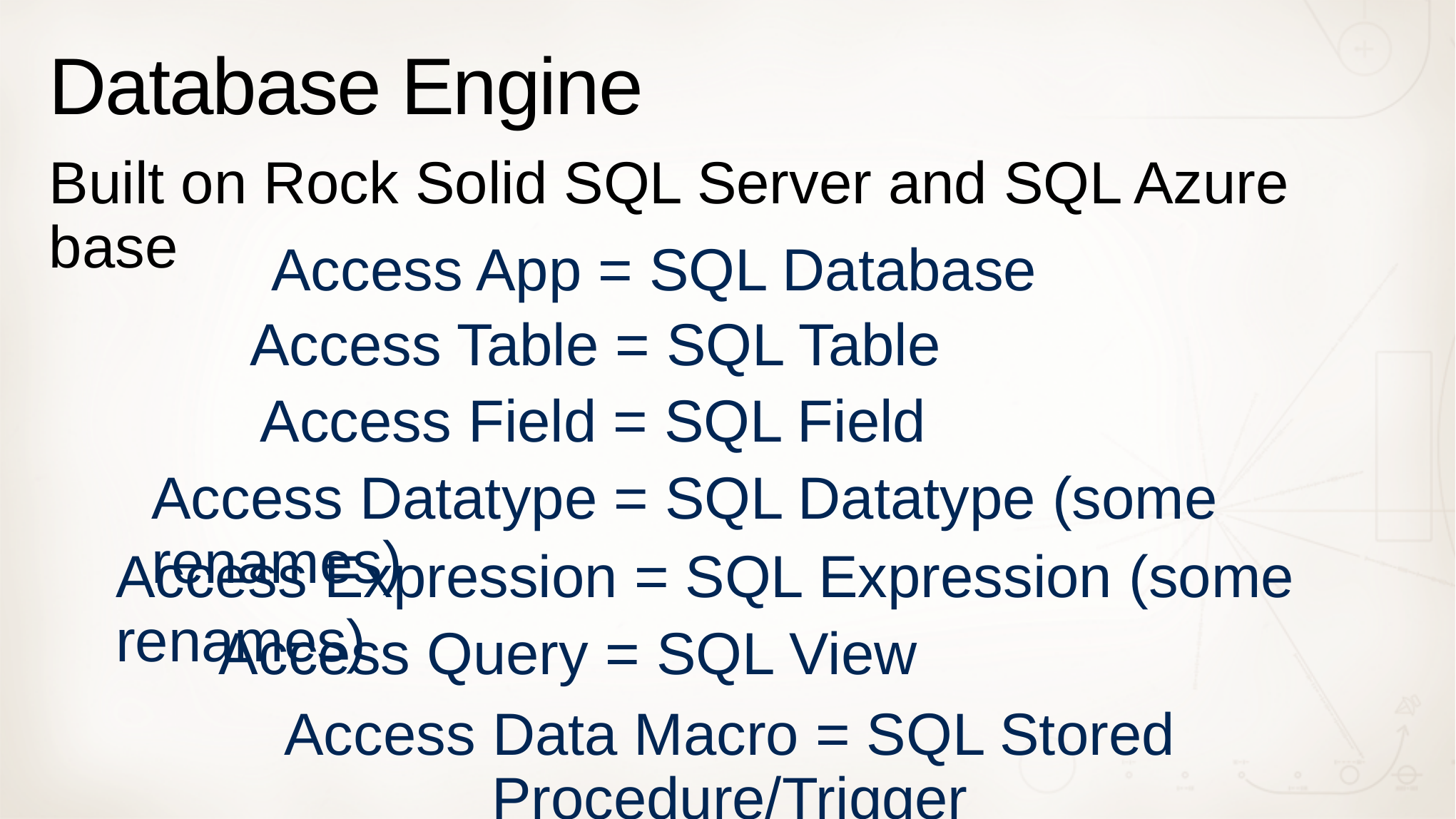

# Database Engine
Built on Rock Solid SQL Server and SQL Azure base

Access App = SQL Database

Access Table = SQL Table

Access Field = SQL Field

Access Datatype = SQL Datatype (some renames)

Access Expression = SQL Expression (some renames)

Access Query = SQL View

Access Data Macro = SQL Stored Procedure/Trigger